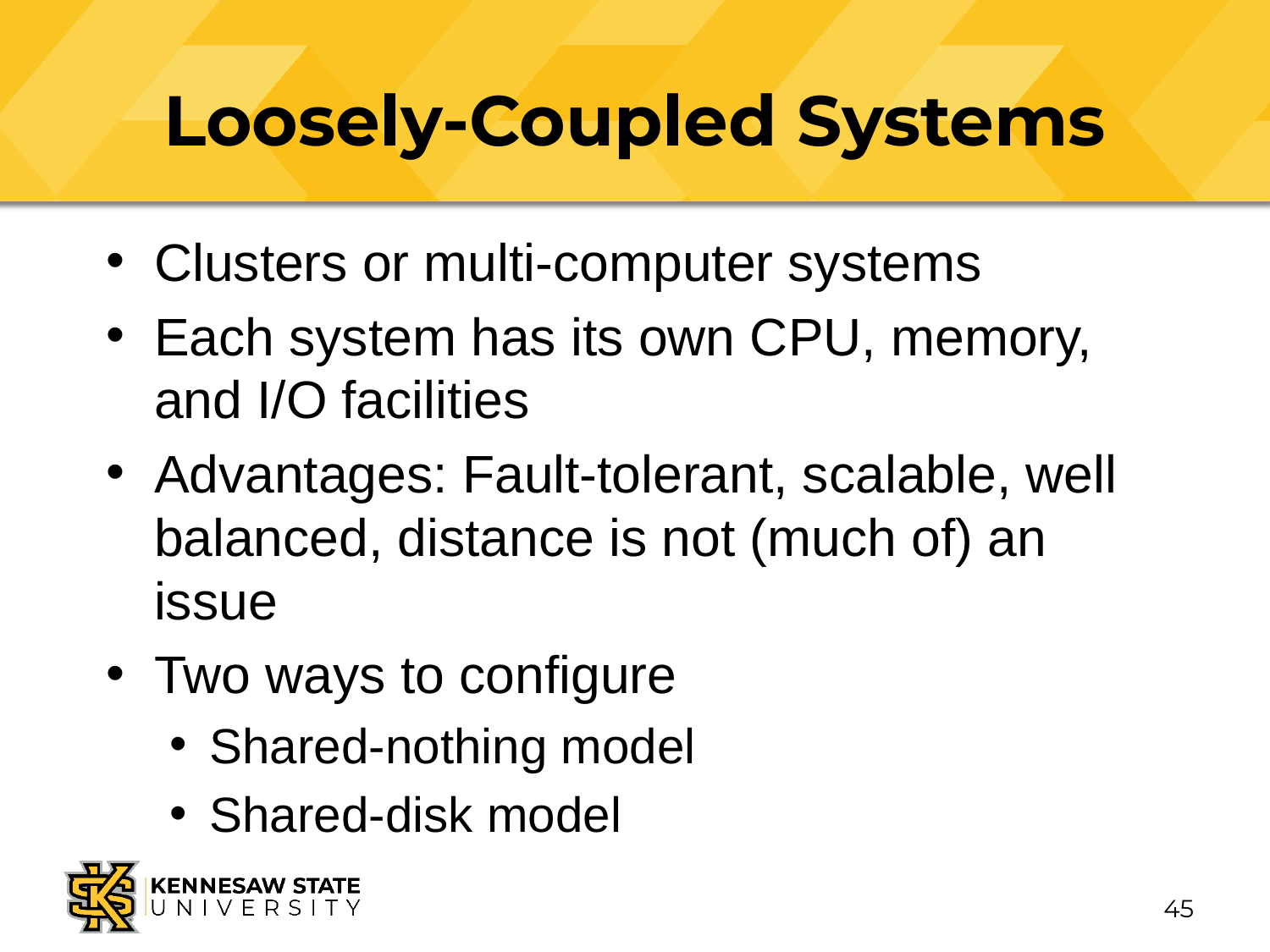

# Loosely-Coupled Systems
Clusters or multi-computer systems
Each system has its own CPU, memory, and I/O facilities
Advantages: Fault-tolerant, scalable, well balanced, distance is not (much of) an issue
Two ways to configure
Shared-nothing model
Shared-disk model

45